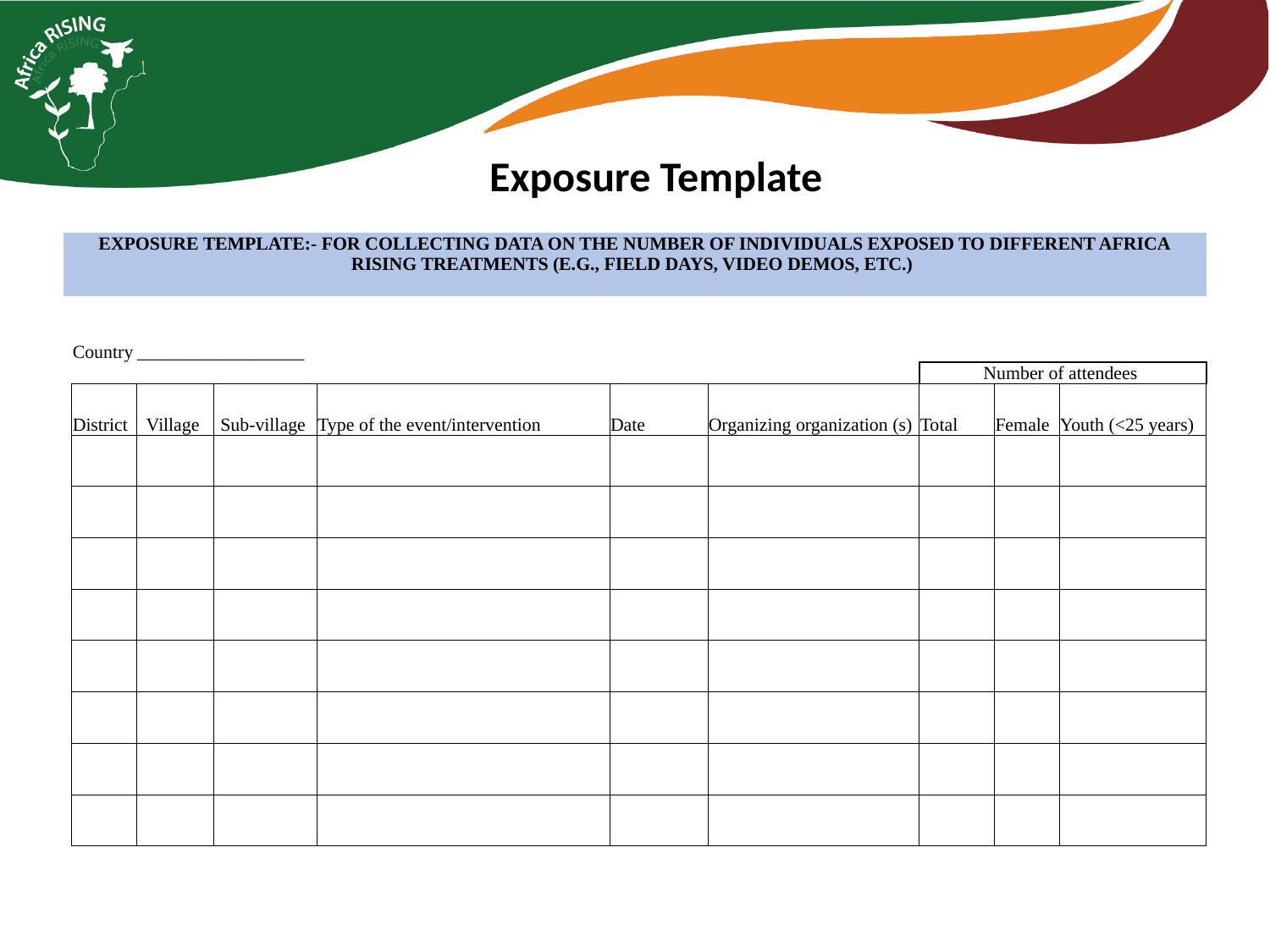

# Exposure Template
| EXPOSURE TEMPLATE:- FOR COLLECTING DATA ON THE NUMBER OF INDIVIDUALS EXPOSED TO DIFFERENT AFRICA RISING TREATMENTS (E.G., FIELD DAYS, VIDEO DEMOS, ETC.) |  |  |  |  |  |  |  |  |  |
| --- | --- | --- | --- | --- | --- | --- | --- | --- | --- |
|  | Country | \_\_\_\_\_\_\_\_\_\_\_\_\_\_\_\_\_\_ |  |  |  |  |  |  |  |
|  |  |  |  |  |  |  | Number of attendees |  |  |
|  | District | Village | Sub-village | Type of the event/intervention | Date | Organizing organization (s) | Total | Female | Youth (<25 years) |
|  |  |  |  |  |  |  |  |  |  |
|  |  |  |  |  |  |  |  |  |  |
|  |  |  |  |  |  |  |  |  |  |
|  |  |  |  |  |  |  |  |  |  |
|  |  |  |  |  |  |  |  |  |  |
|  |  |  |  |  |  |  |  |  |  |
|  |  |  |  |  |  |  |  |  |  |
|  |  |  |  |  |  |  |  |  |  |